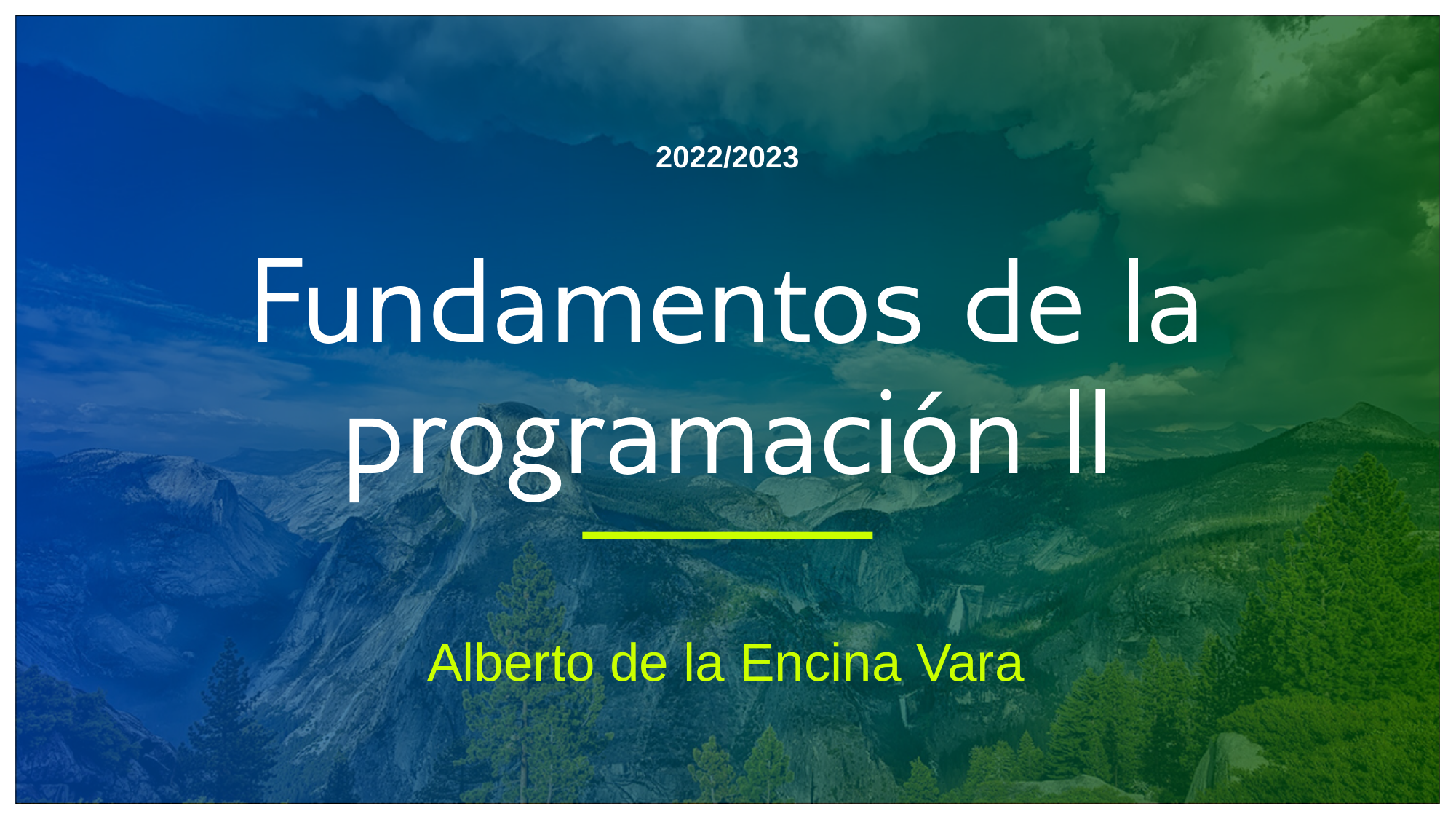

2022/2023
# Fundamentos de la programación II
Alberto de la Encina Vara